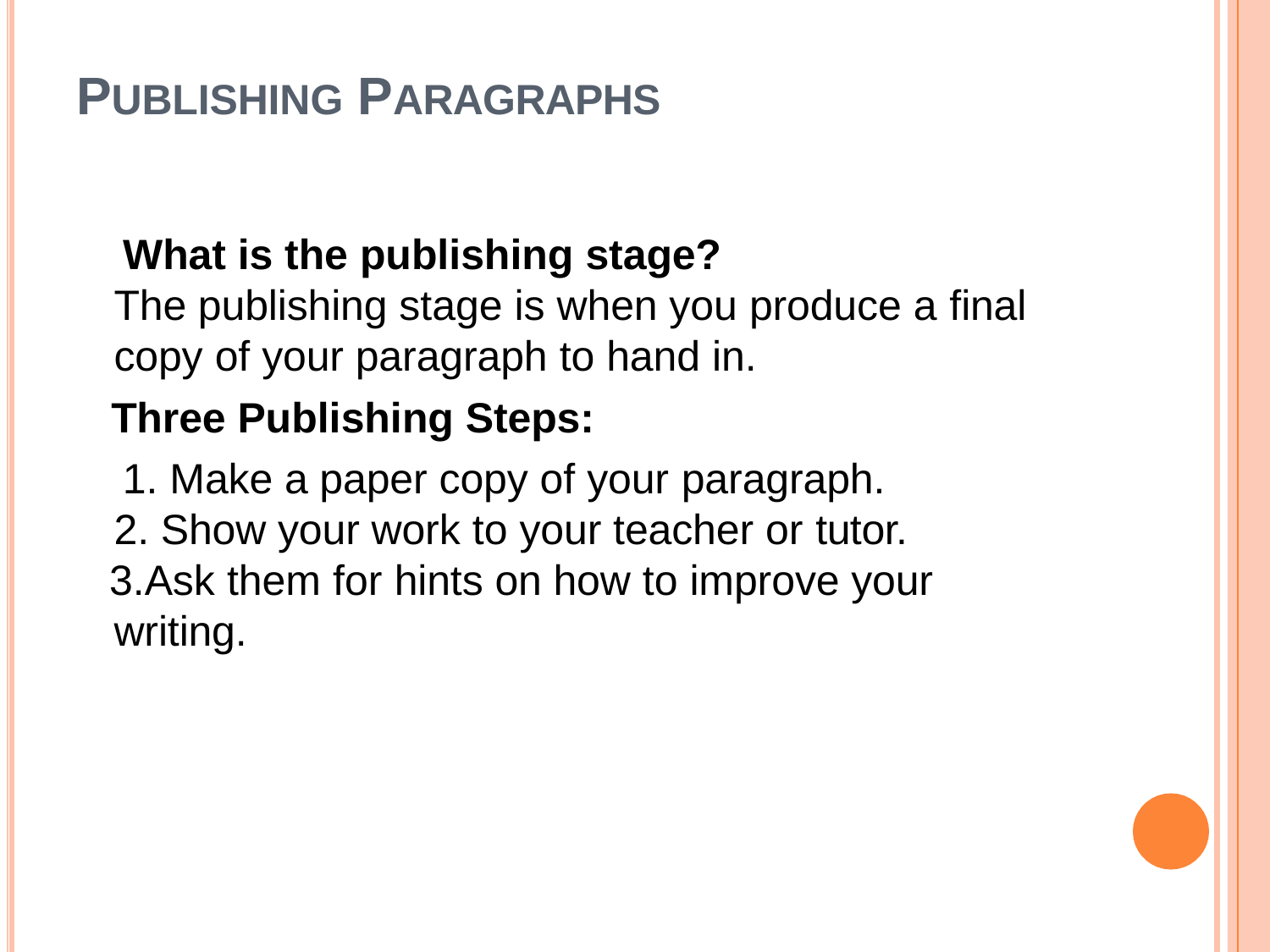

# PUBLISHING PARAGRAPHS
What is the publishing stage?
The publishing stage is when you produce a final
copy of your paragraph to hand in.
Three Publishing Steps:
Make a paper copy of your paragraph.
Show your work to your teacher or tutor.
Ask them for hints on how to improve your  writing.